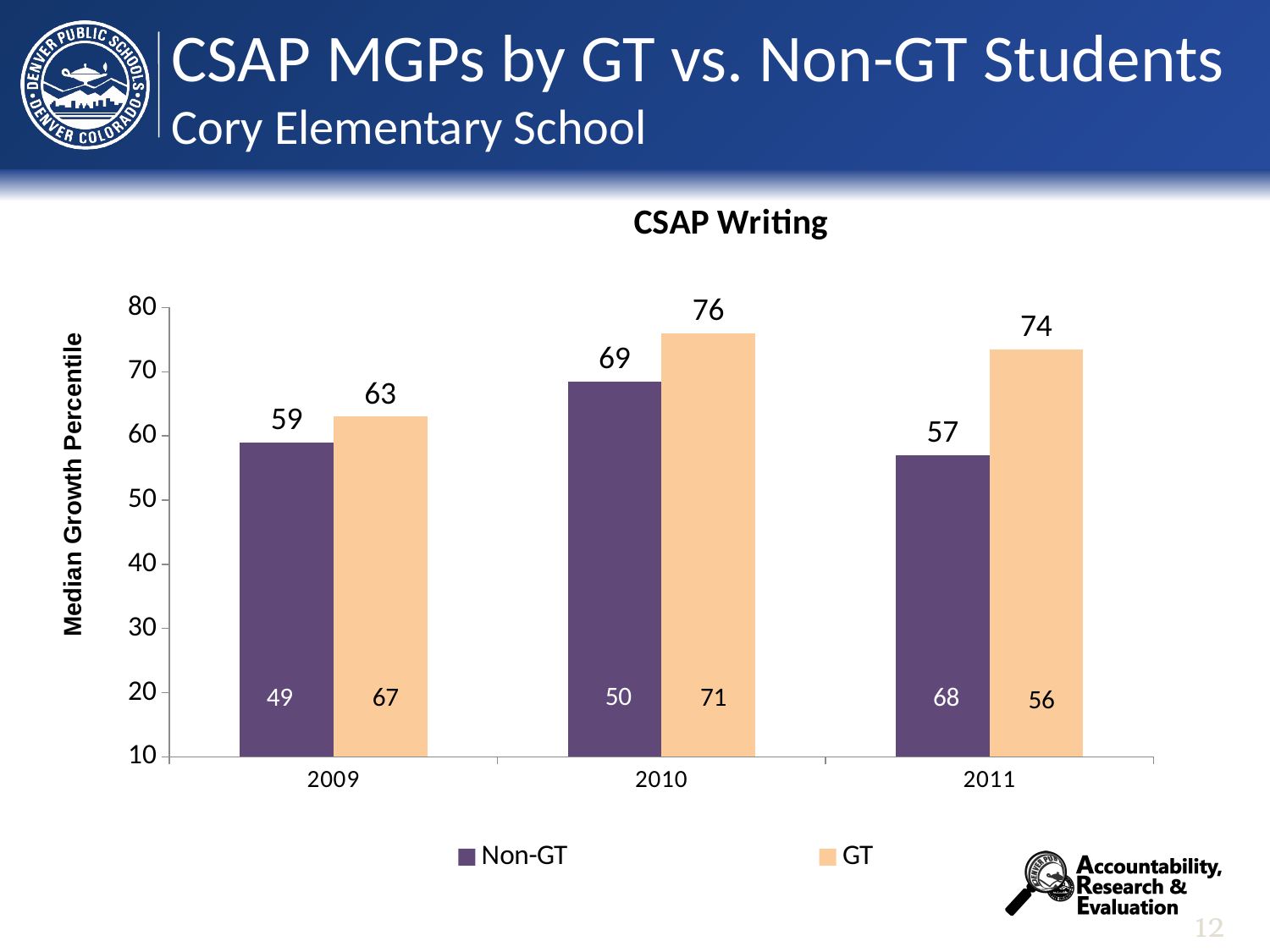

# CSAP MGPs by GT vs. Non-GT Students Cory Elementary School

### Chart

| Category | Non-GT  | GT  |
|---|---|---|
| 2009 | 59.0 | 63.0 |
| 2010 | 68.5 | 76.0 |
| 2011 | 57.0 | 73.5 |
Median Growth Percentile
12